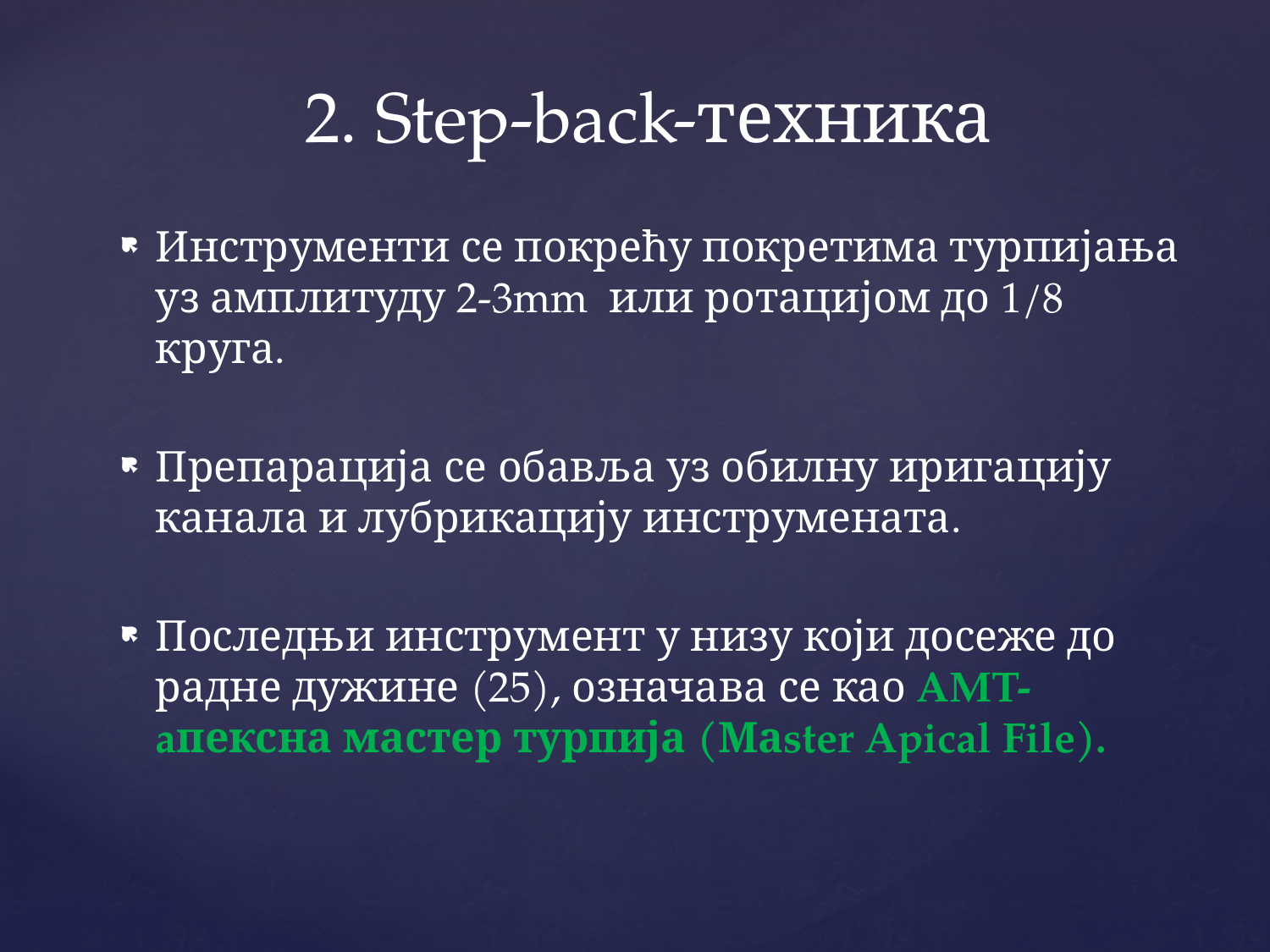

# 2. Step-back-техника
Инструменти се покрећу покретима турпијања уз амплитуду 2-3mm  или ротацијом до 1/8 круга.

Препарација се обавља уз обилну иригацију канала и лубрикацију инструмената.

Последњи инструмент у низу који досеже до радне дужине (25), означава се као AMT- aпексна мастер турпија (Маster Apical File).